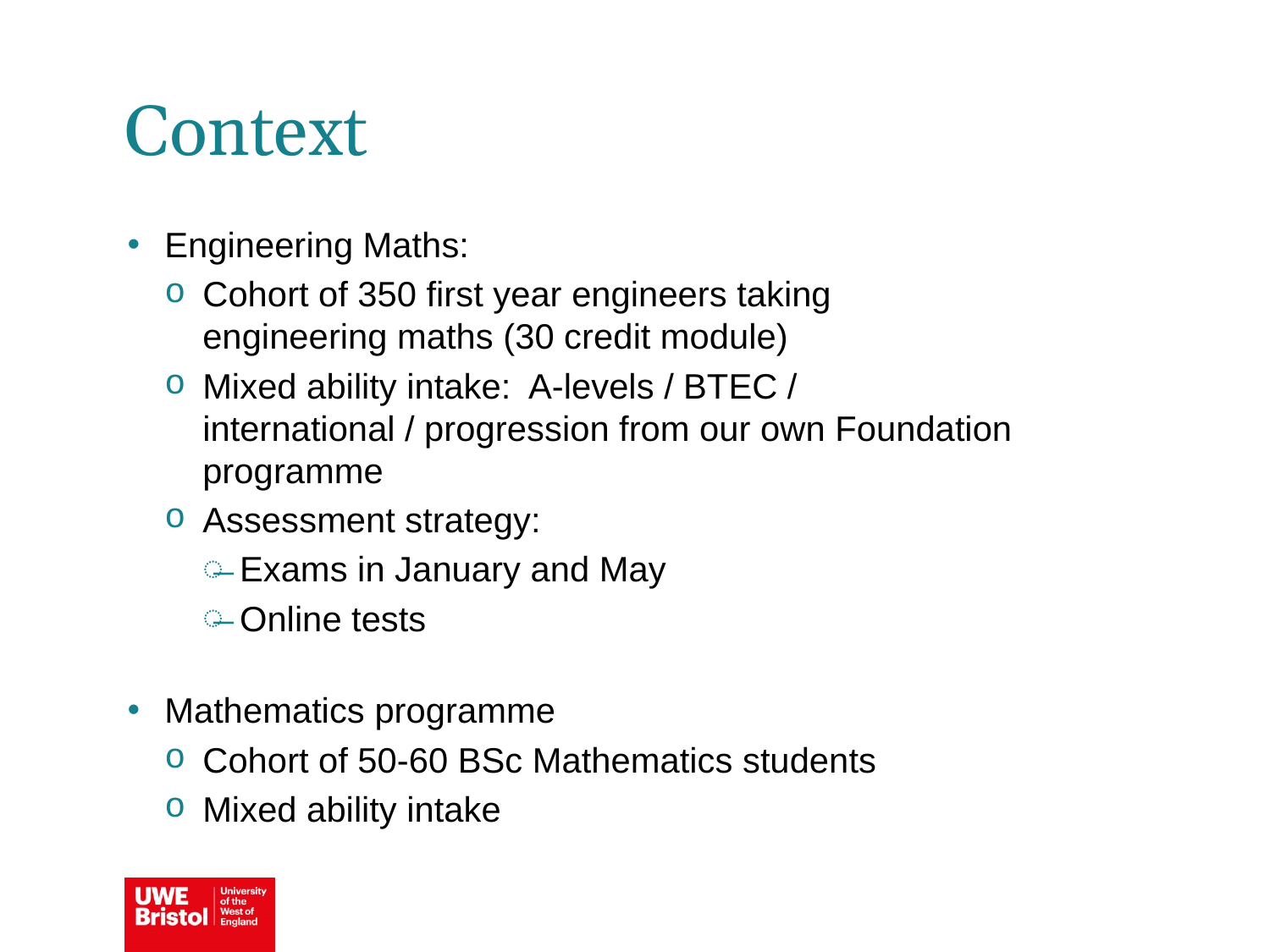

Context
Engineering Maths:
Cohort of 350 first year engineers taking engineering maths (30 credit module)
Mixed ability intake:  A-levels / BTEC / international / progression from our own Foundation programme
Assessment strategy:
Exams in January and May
Online tests
Mathematics programme
Cohort of 50-60 BSc Mathematics students
Mixed ability intake